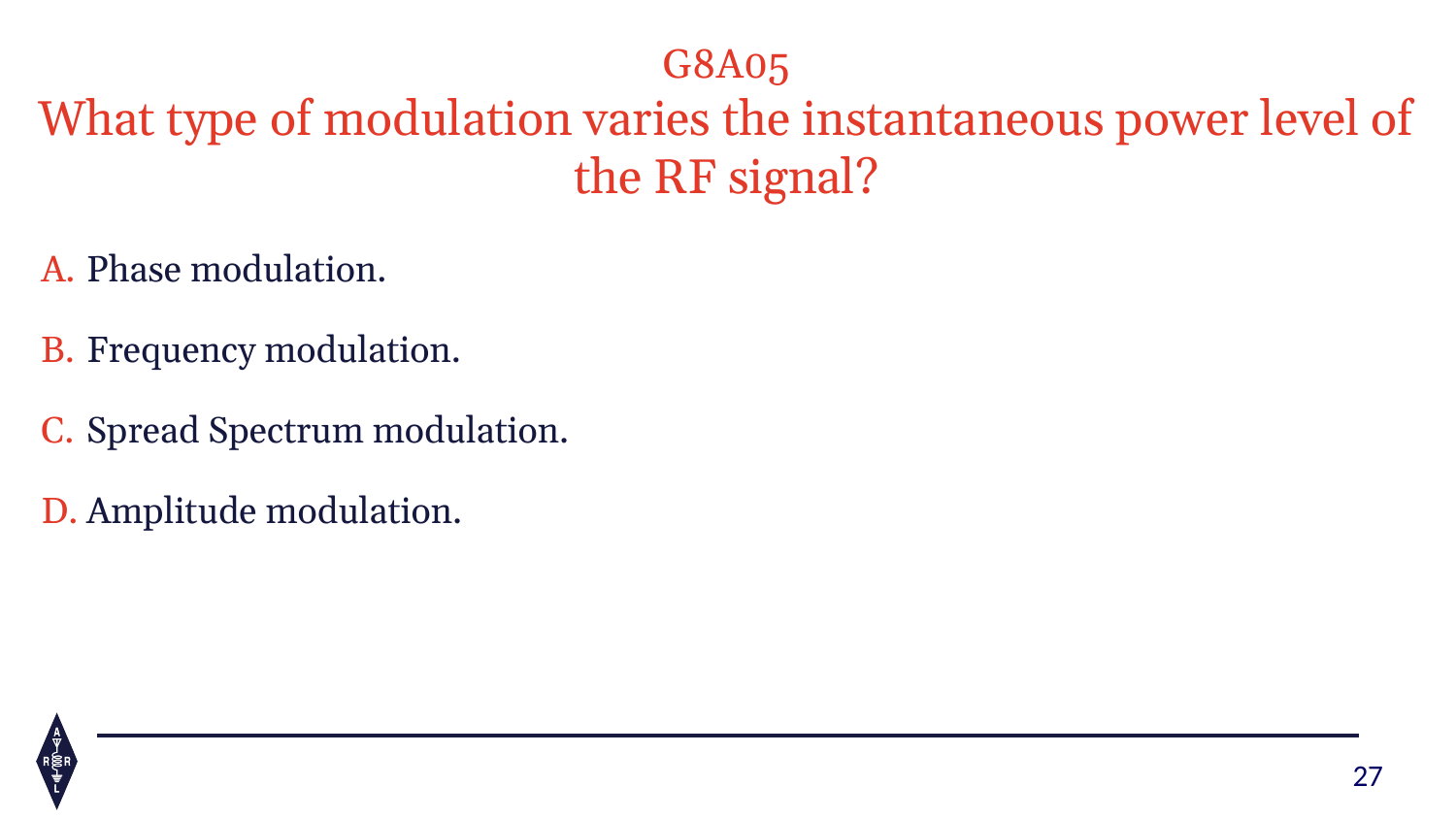

G8A05
What type of modulation varies the instantaneous power level of the RF signal?
Phase modulation.
Frequency modulation.
Spread Spectrum modulation.
Amplitude modulation.
27